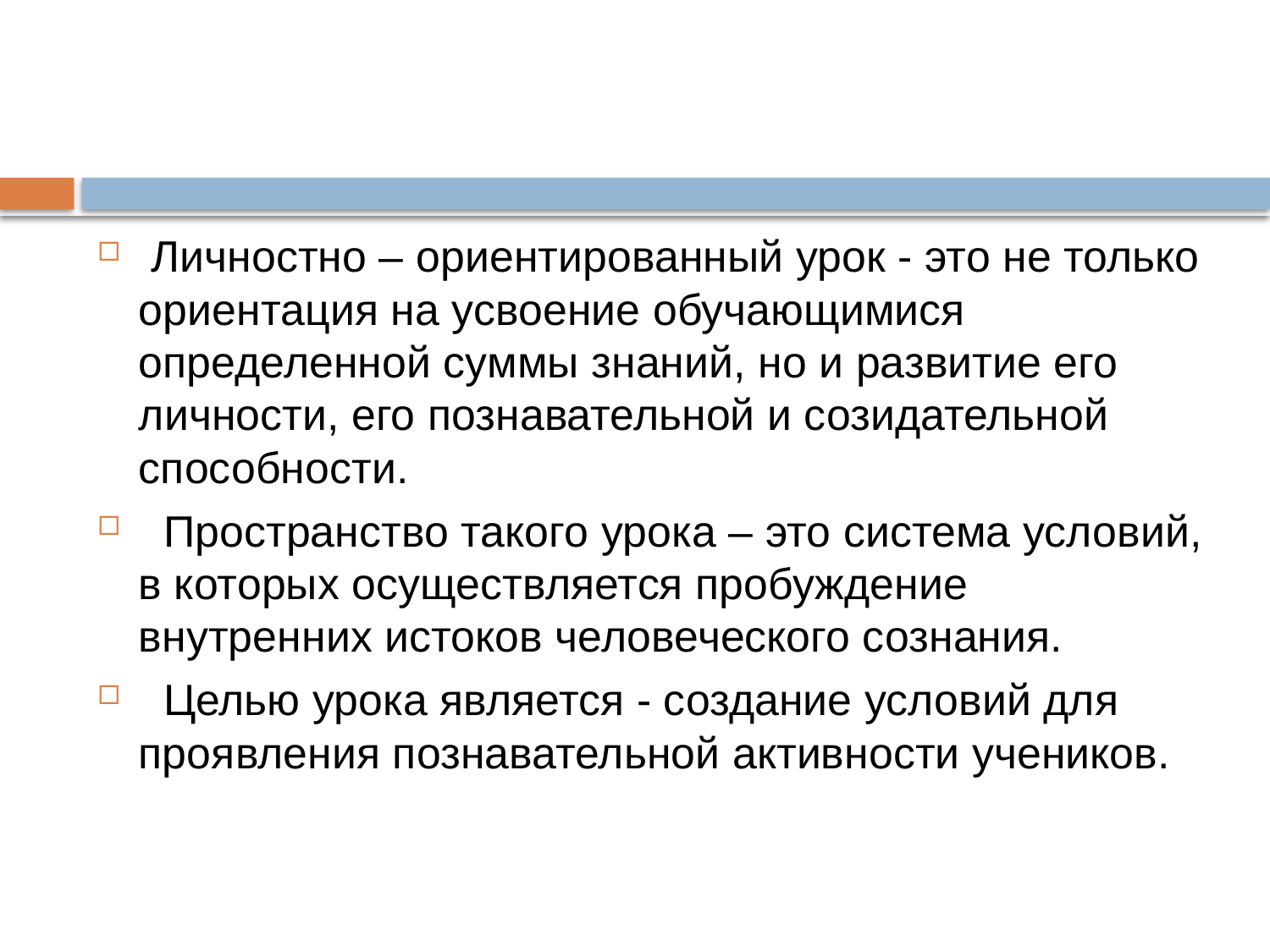

Личностно – ориентированный урок - это не только ориентация на усвоение обучающимися определенной суммы знаний, но и развитие его личности, его познавательной и созидательной способности.
  Пространство такого урока – это система условий, в которых осуществляется пробуждение внутренних истоков человеческого сознания.
  Целью урока является - создание условий для проявления познавательной активности учеников.